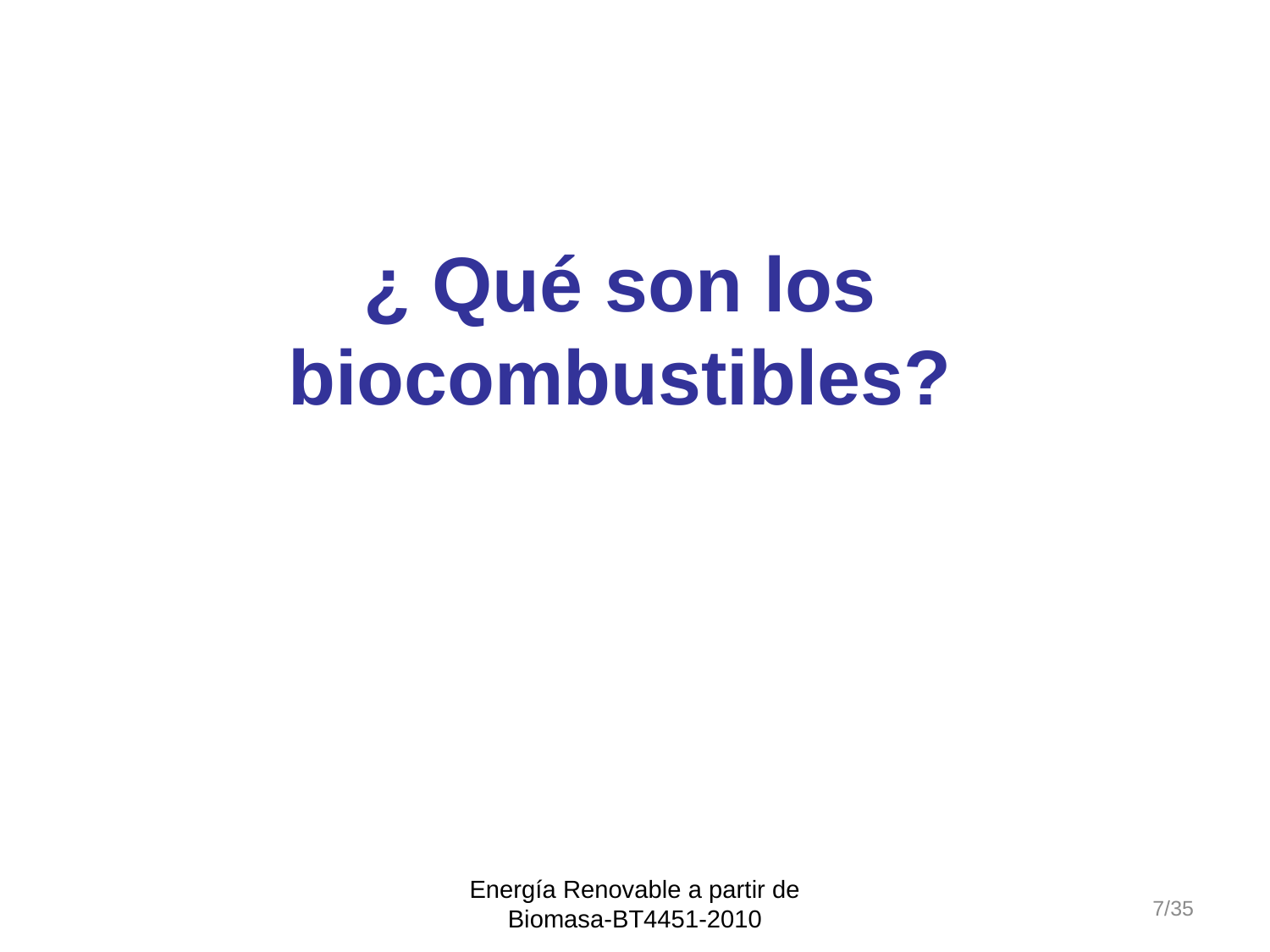

¿ Qué son los biocombustibles?
Energía Renovable a partir de Biomasa-BT4451-2010
7/35